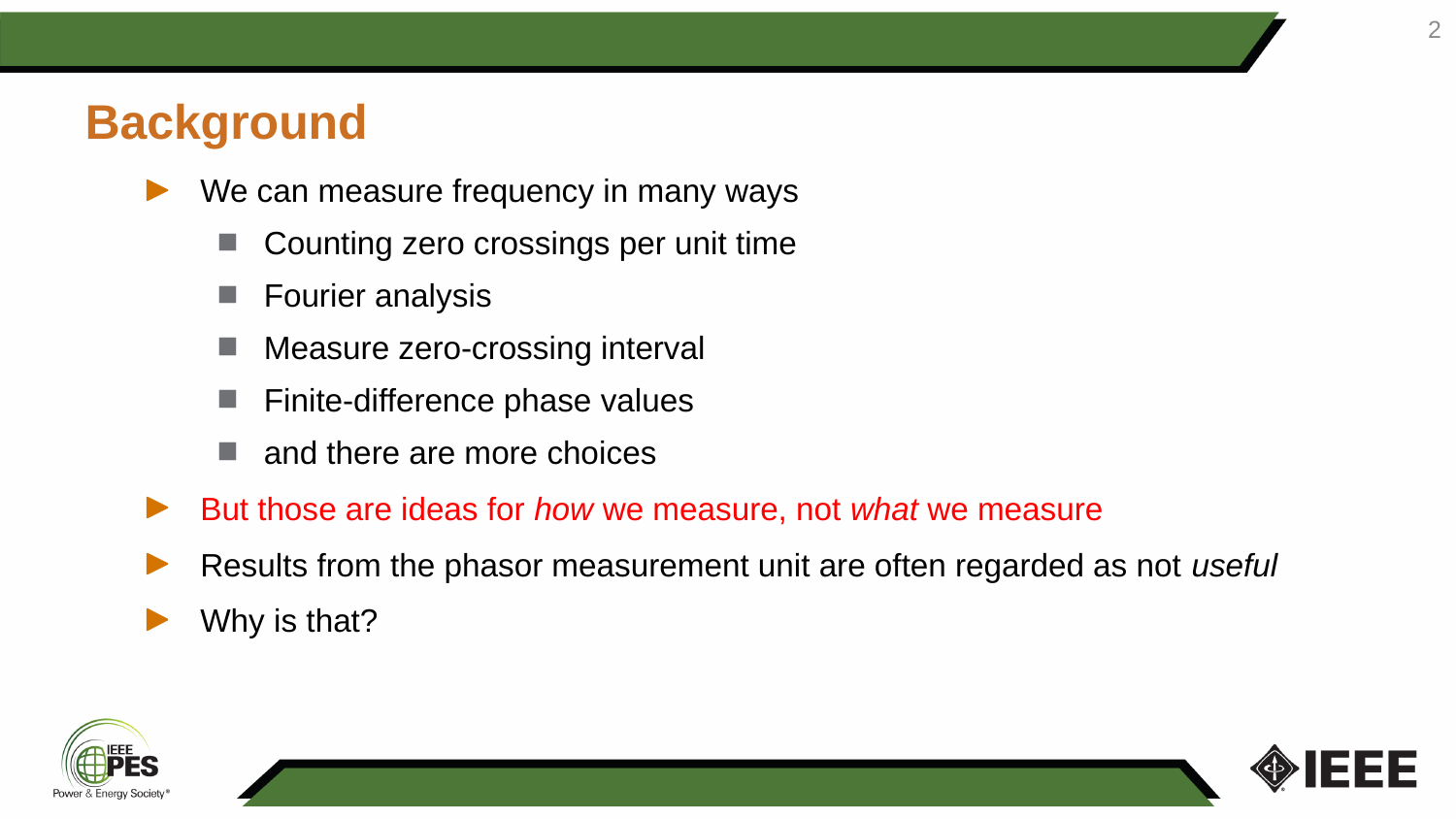

2
Background
We can measure frequency in many ways
Counting zero crossings per unit time
Fourier analysis
Measure zero-crossing interval
Finite-difference phase values
and there are more choices
But those are ideas for how we measure, not what we measure
Results from the phasor measurement unit are often regarded as not useful
Why is that?